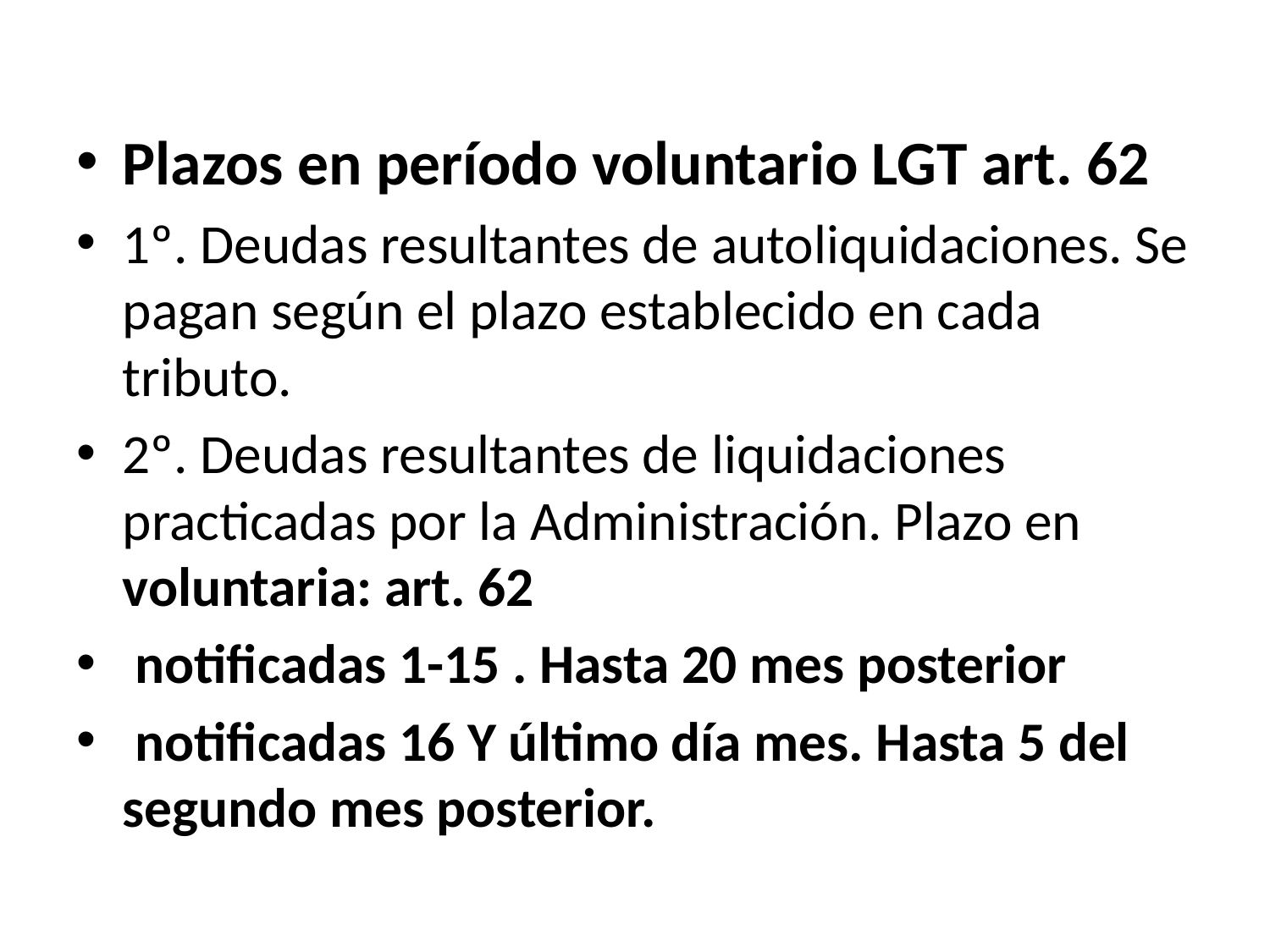

Plazos en período voluntario LGT art. 62
1º. Deudas resultantes de autoliquidaciones. Se pagan según el plazo establecido en cada tributo.
2º. Deudas resultantes de liquidaciones practicadas por la Administración. Plazo en voluntaria: art. 62
 notificadas 1-15 . Hasta 20 mes posterior
 notificadas 16 Y último día mes. Hasta 5 del segundo mes posterior.